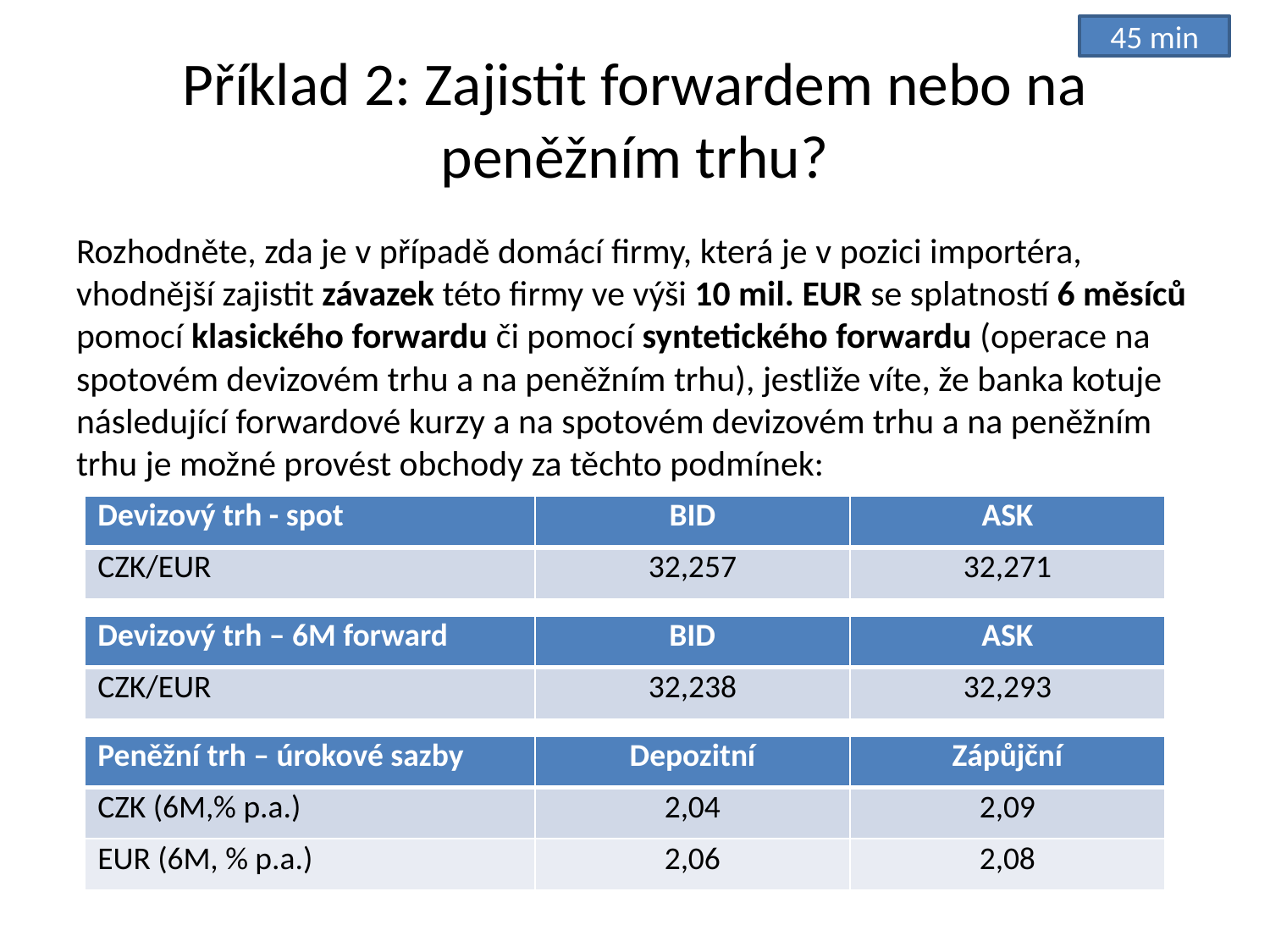

45 min
# Příklad 2: Zajistit forwardem nebo na peněžním trhu?
Rozhodněte, zda je v případě domácí firmy, která je v pozici importéra, vhodnější zajistit závazek této firmy ve výši 10 mil. EUR se splatností 6 měsíců pomocí klasického forwardu či pomocí syntetického forwardu (operace na spotovém devizovém trhu a na peněžním trhu), jestliže víte, že banka kotuje následující forwardové kurzy a na spotovém devizovém trhu a na peněžním trhu je možné provést obchody za těchto podmínek:
| Devizový trh - spot | BID | ASK |
| --- | --- | --- |
| CZK/EUR | 32,257 | 32,271 |
| Devizový trh – 6M forward | BID | ASK |
| --- | --- | --- |
| CZK/EUR | 32,238 | 32,293 |
| Peněžní trh – úrokové sazby | Depozitní | Zápůjční |
| --- | --- | --- |
| CZK (6M,% p.a.) | 2,04 | 2,09 |
| EUR (6M, % p.a.) | 2,06 | 2,08 |